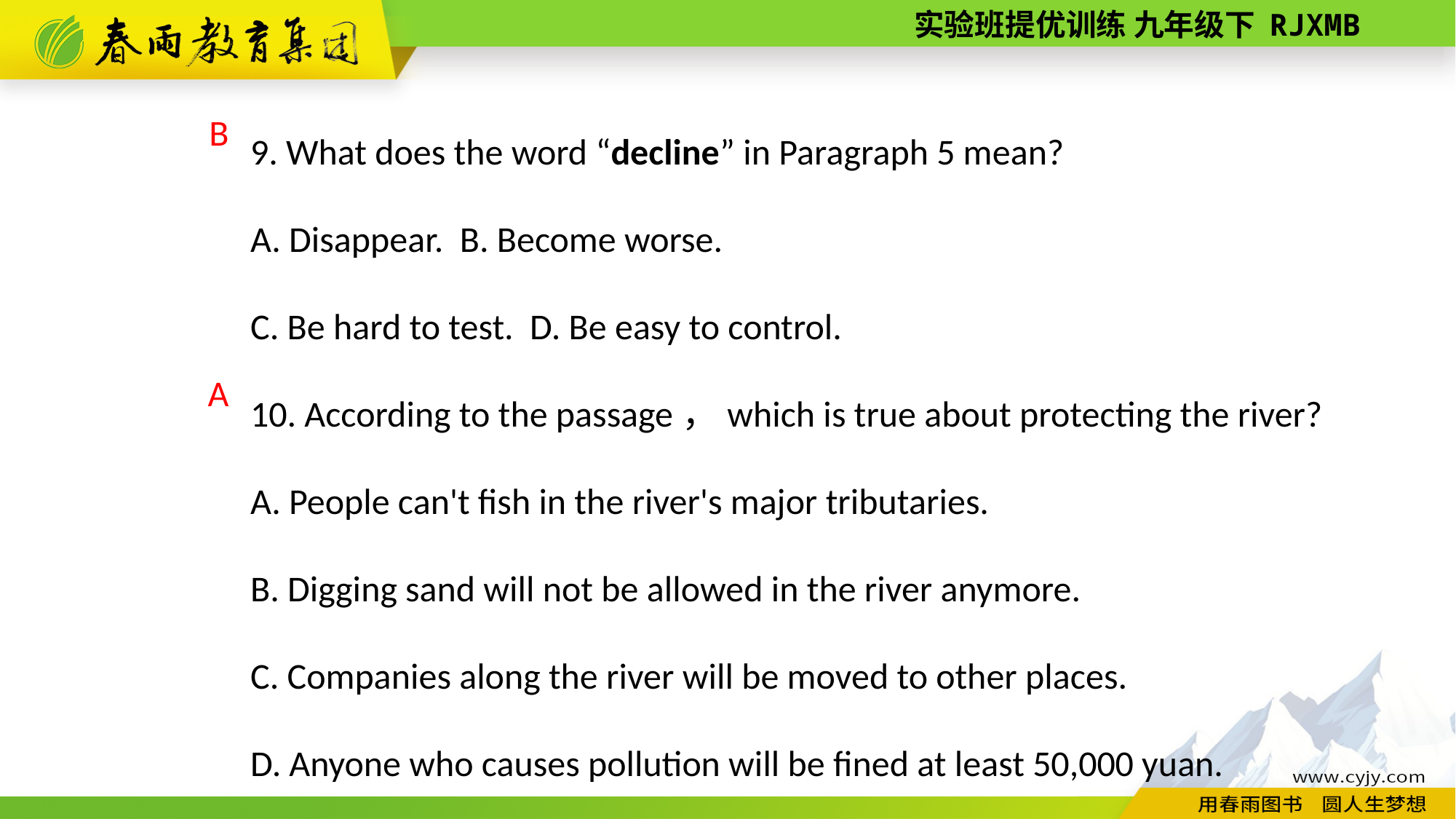

9. What does the word “decline” in Paragraph 5 mean?
A. Disappear.  B. Become worse.
C. Be hard to test.  D. Be easy to control.
10. According to the passage，which is true about protecting the river?
A. People can't fish in the river's major tributaries.
B. Digging sand will not be allowed in the river anymore.
C. Companies along the river will be moved to other places.
D. Anyone who causes pollution will be fined at least 50,000 yuan.
B
A